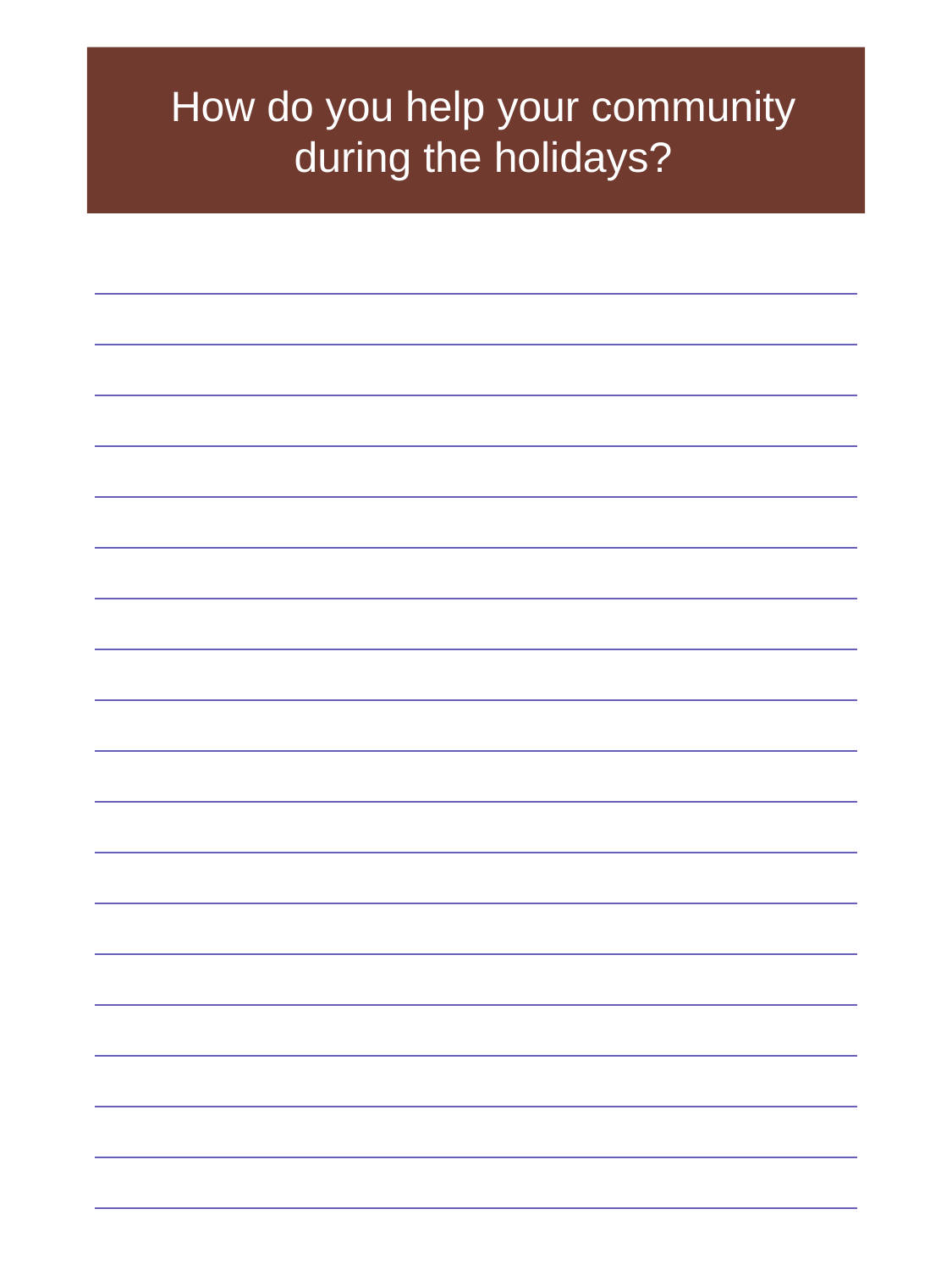

How do you help your community during the holidays?
|  |
| --- |
|  |
|  |
|  |
|  |
|  |
|  |
|  |
|  |
|  |
|  |
|  |
|  |
|  |
|  |
|  |
|  |
|  |